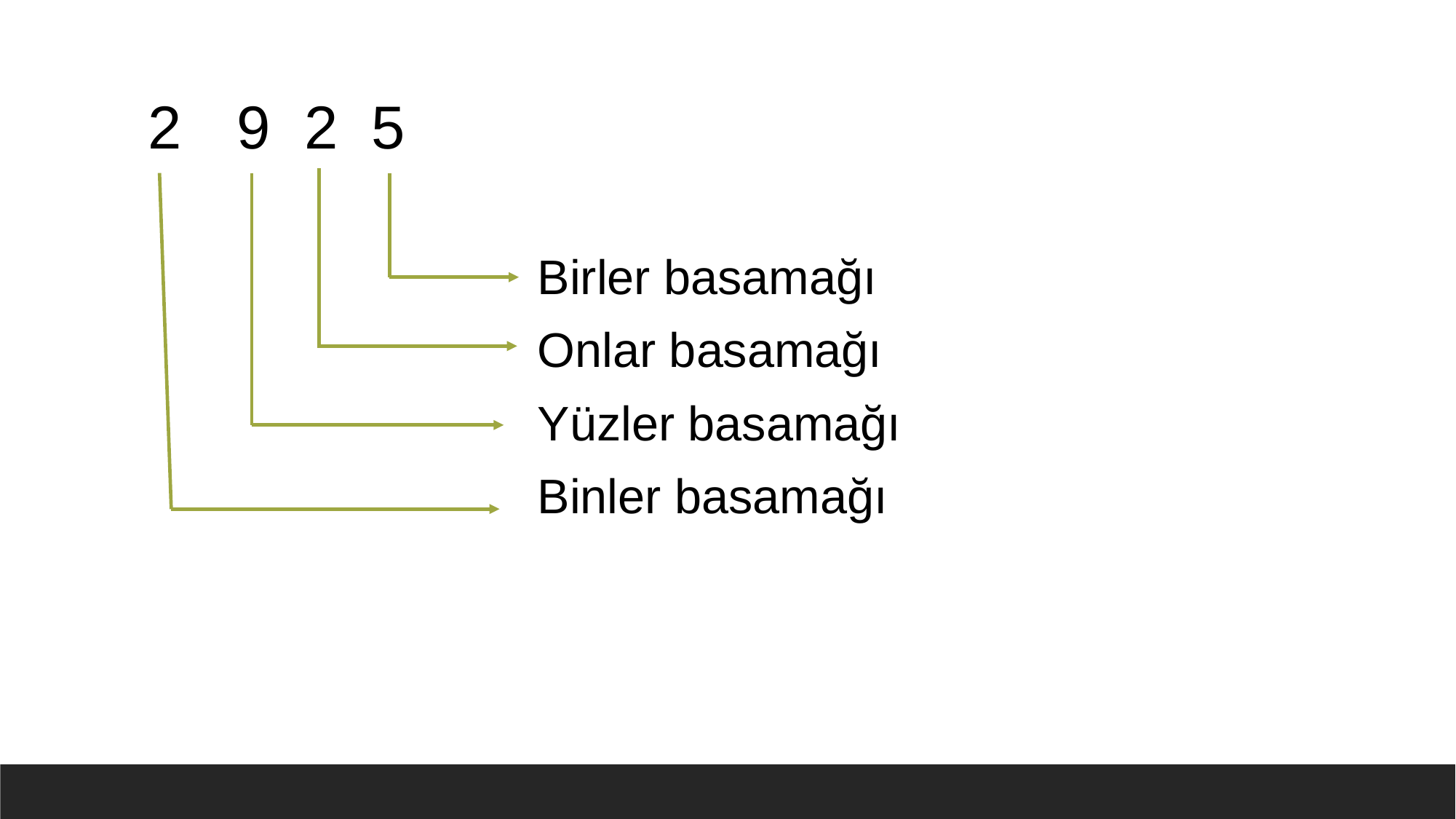

9  2  5

                       Birler basamağı
                       Onlar basamağı
                       Yüzler basamağı
                       Binler basamağı